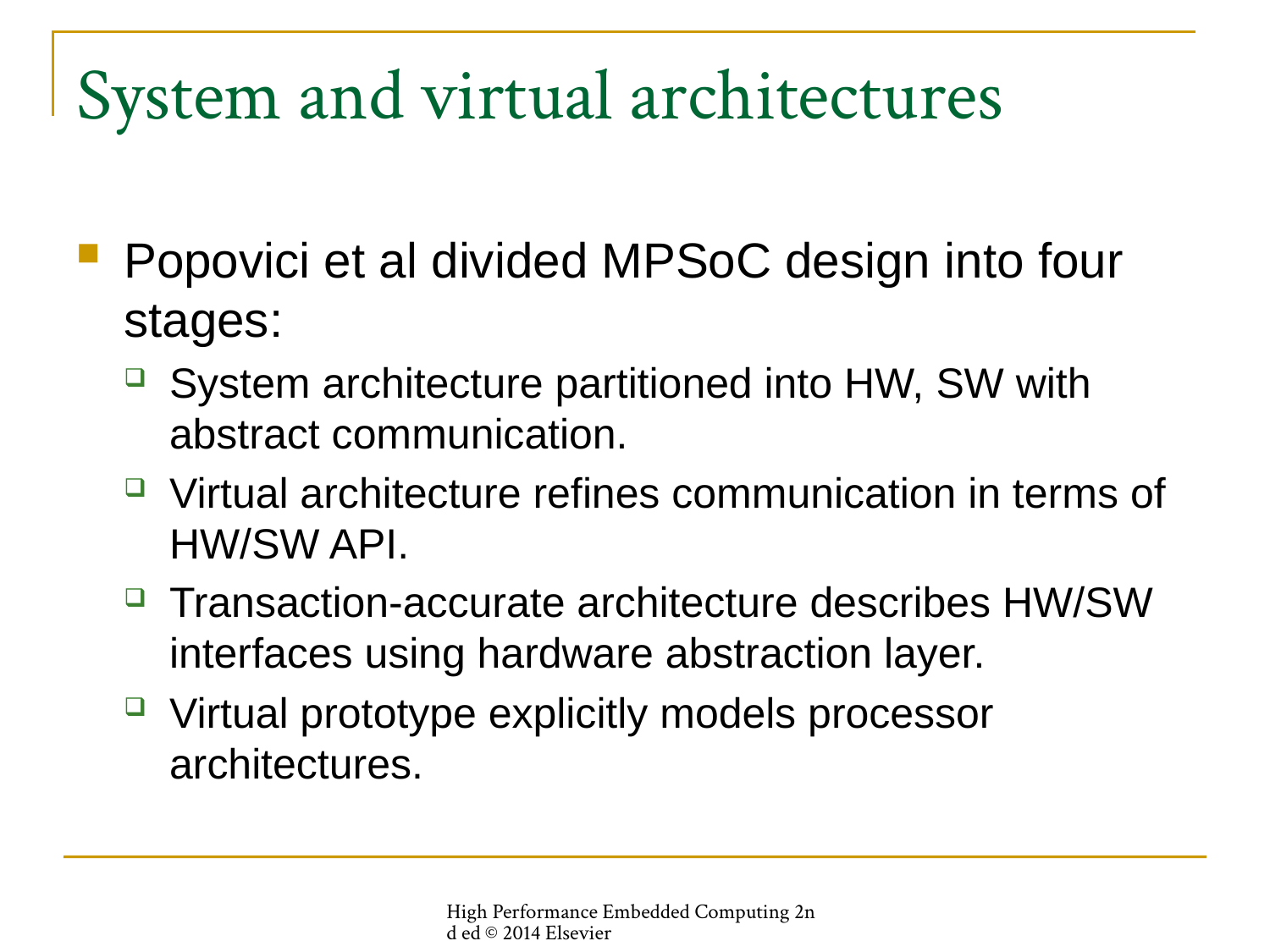

# System and virtual architectures
Popovici et al divided MPSoC design into four stages:
System architecture partitioned into HW, SW with abstract communication.
Virtual architecture refines communication in terms of HW/SW API.
Transaction-accurate architecture describes HW/SW interfaces using hardware abstraction layer.
Virtual prototype explicitly models processor architectures.
High Performance Embedded Computing 2nd ed © 2014 Elsevier